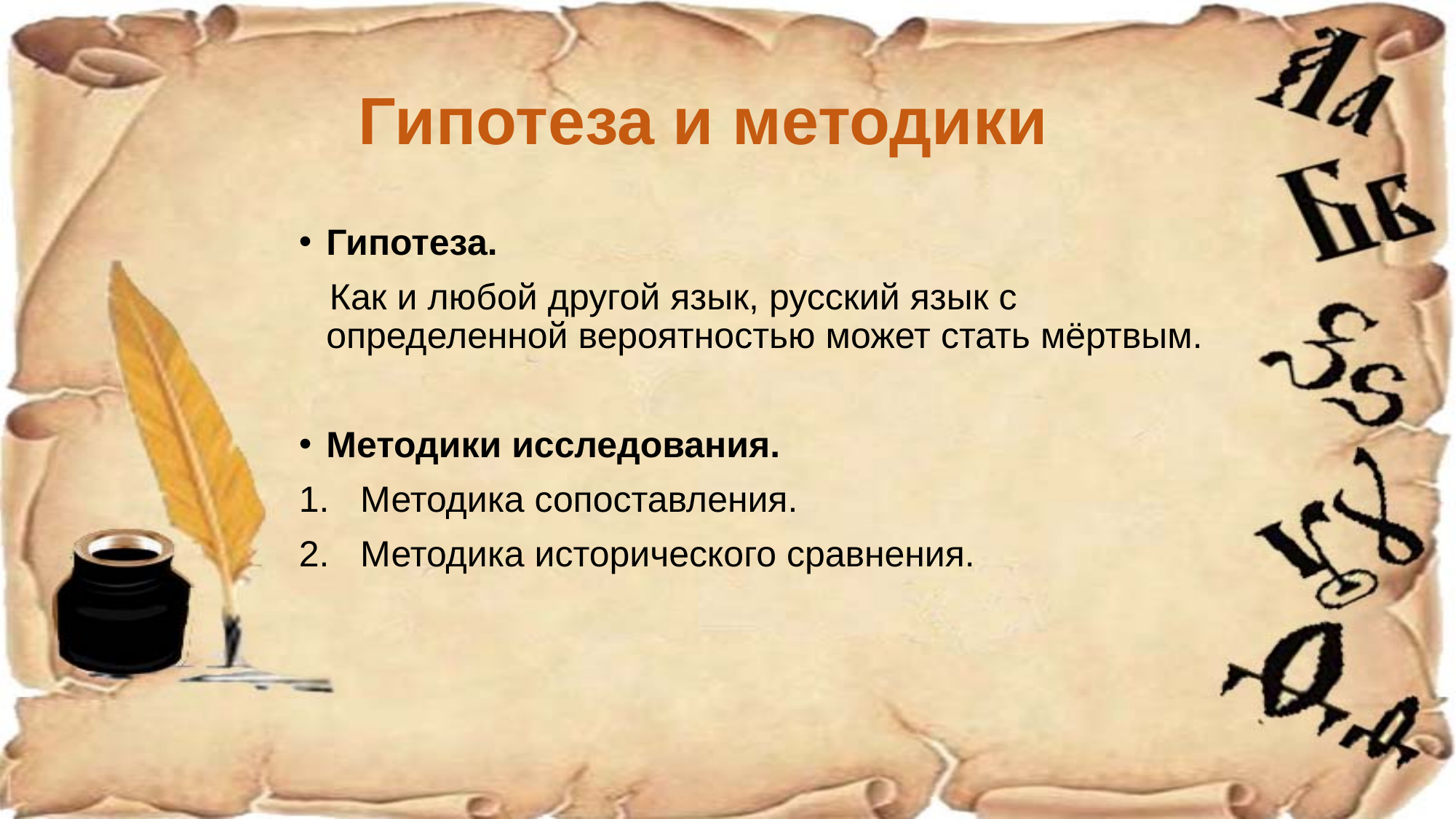

# Гипотеза и методики
Гипотеза.
   Как и любой другой язык, русский язык с определенной вероятностью может стать мёртвым.

Методики исследования.
Методика сопоставления.
Методика исторического сравнения.